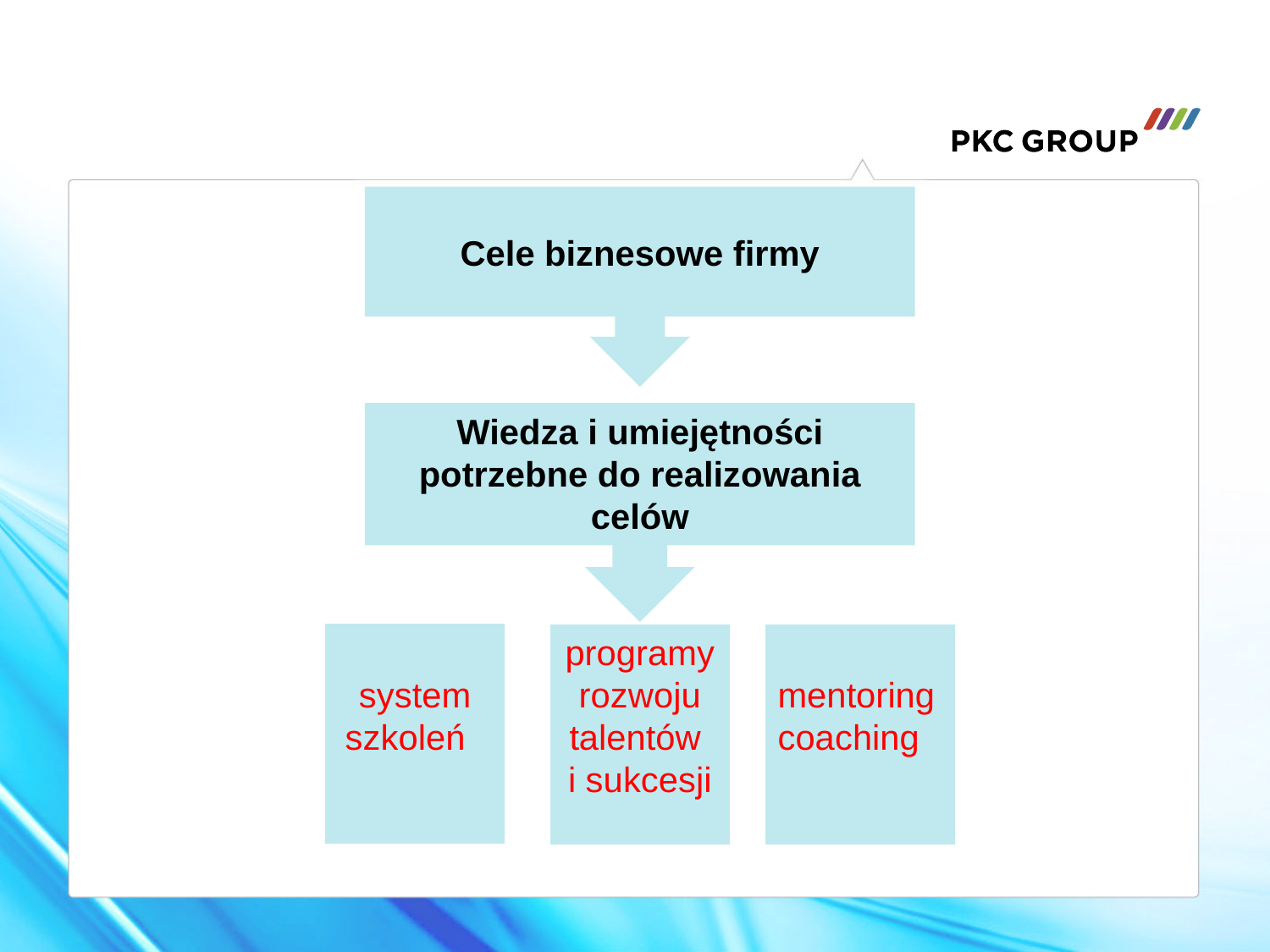

Cele biznesowe firmy
Wiedza i umiejętności potrzebne do realizowania celów

system szkoleń
programy rozwoju talentów  i sukcesji

mentoring
coaching